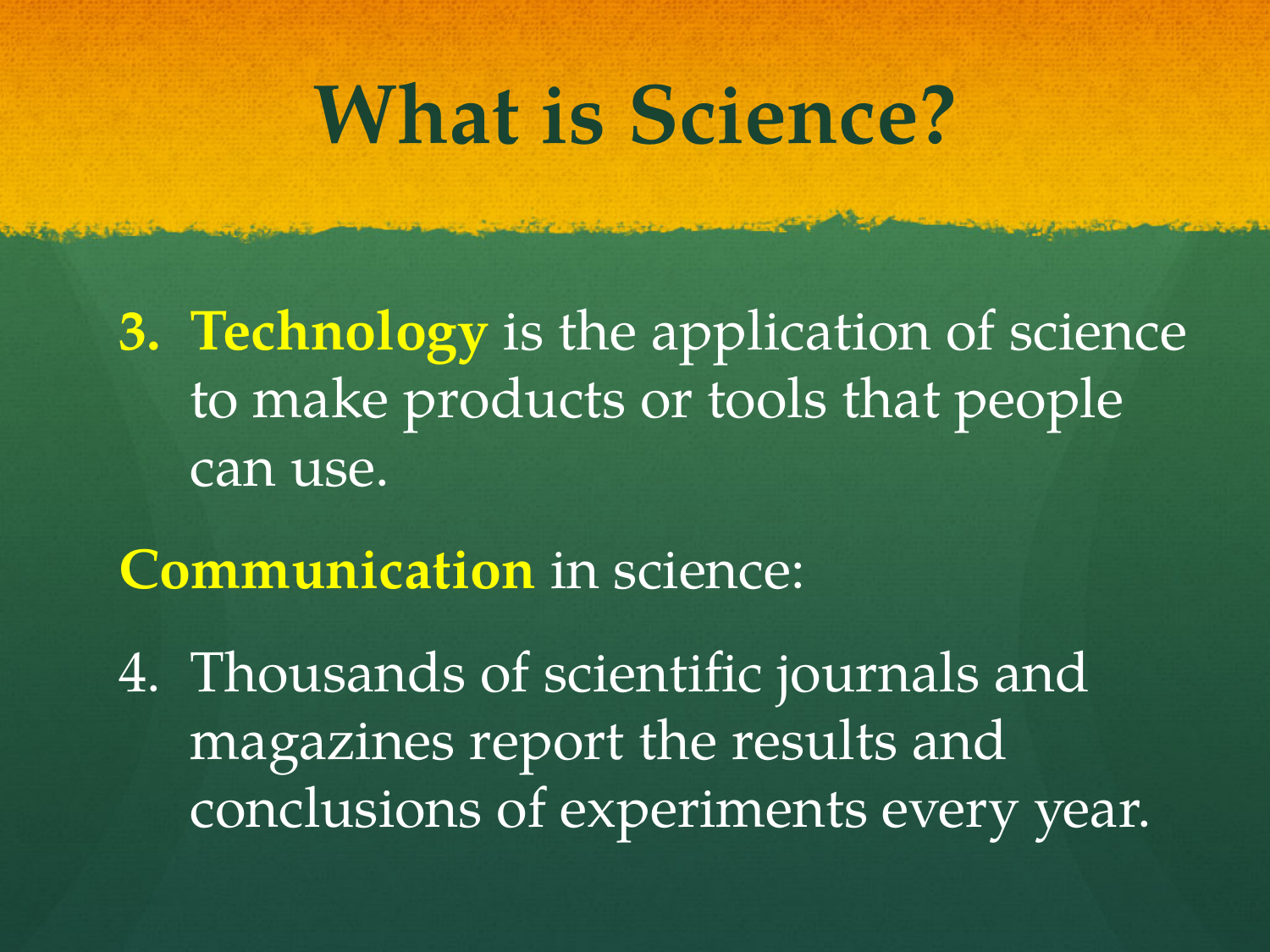

# What is Science?
Technology is the application of science to make products or tools that people can use.
Communication in science:
Thousands of scientific journals and magazines report the results and conclusions of experiments every year.